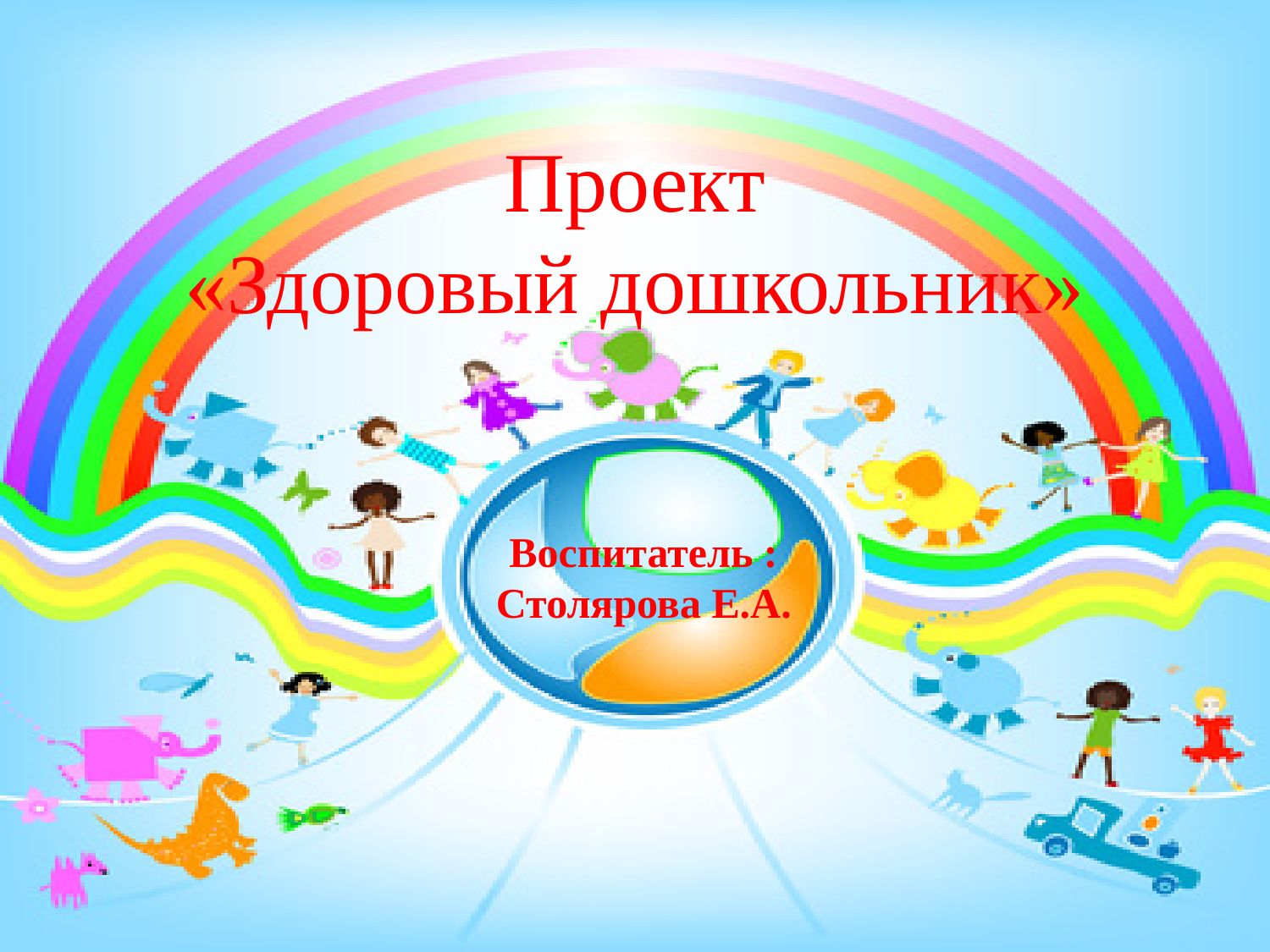

# Проект «Здоровый дошкольник»
Воспитатель :
Столярова Е.А.